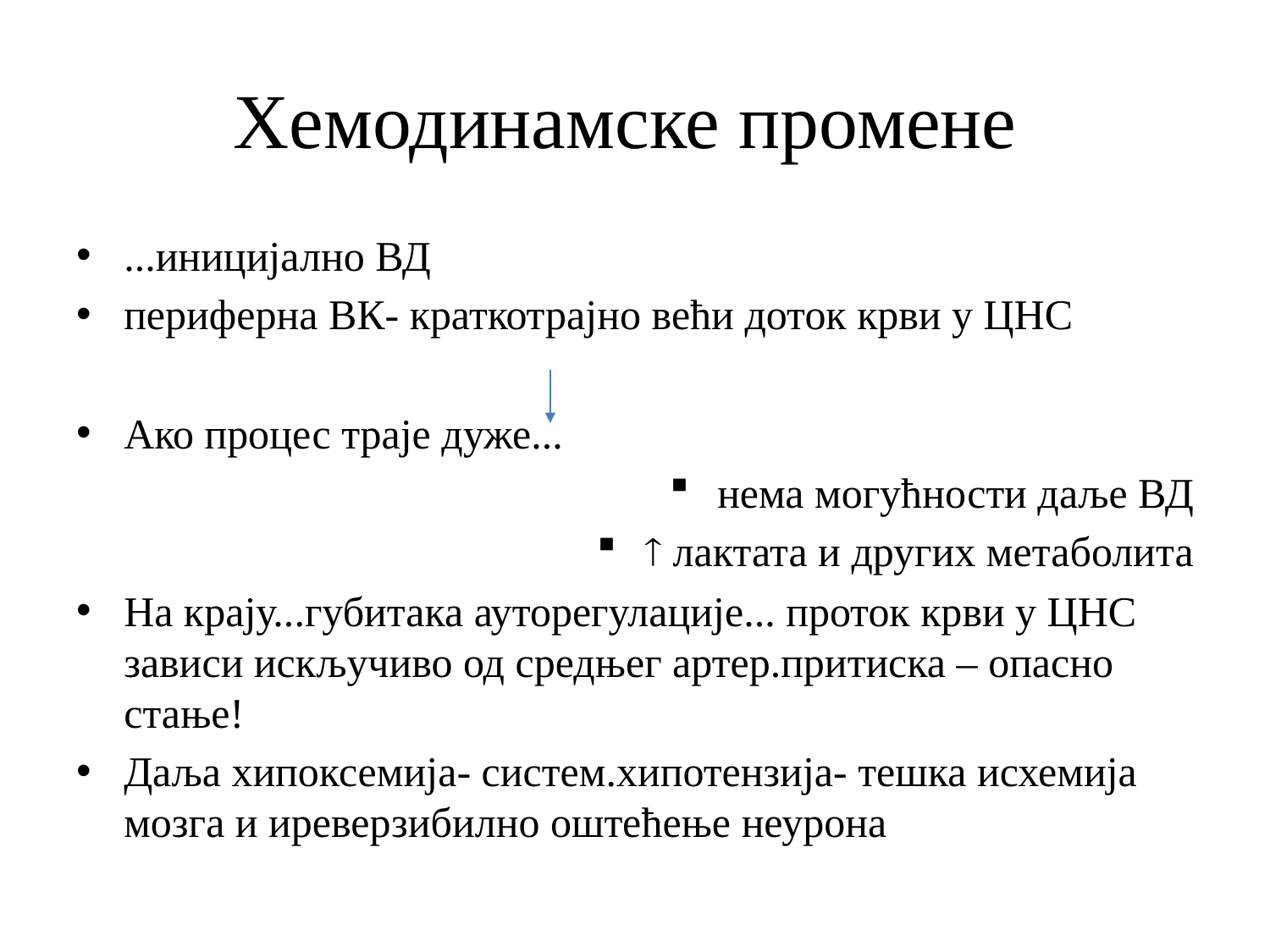

# Хемодинамске промене
...иницијално ВД
периферна ВК- краткотрајно већи доток крви у ЦНС

Ако процес траје дуже...
нема могућности даље ВД
↑ лактата и других метаболита
На крају...губитака ауторегулације... проток крви у ЦНС зависи искључиво од средњег артер.притиска – опасно стање!
Даља хипоксемија- систем.хипотензија- тешка исхемија мозга и иреверзибилно оштећење неурона